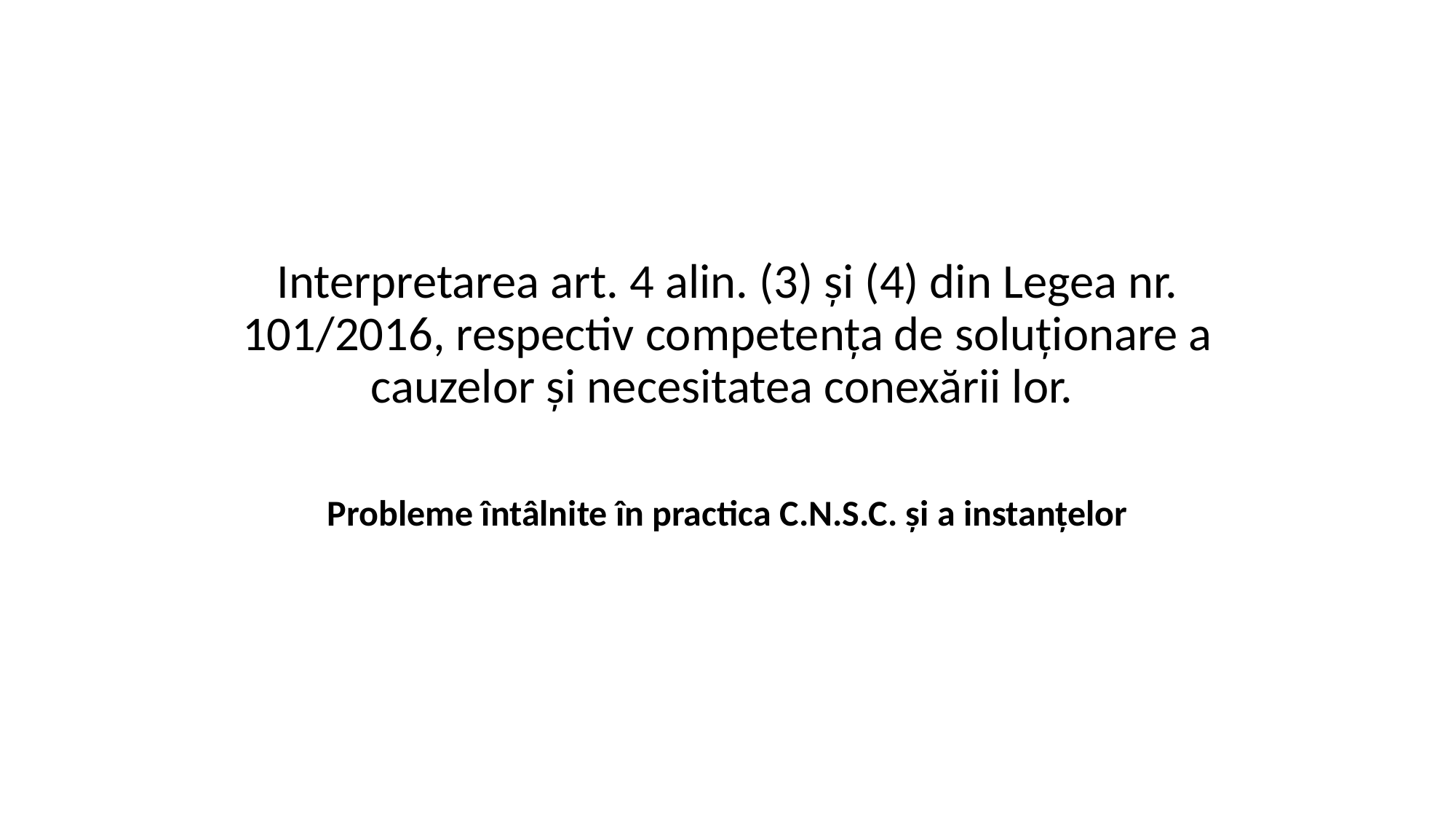

# Interpretarea art. 4 alin. (3) și (4) din Legea nr. 101/2016, respectiv competența de soluționare a cauzelor și necesitatea conexării lor.

Probleme întâlnite în practica C.N.S.C. și a instanțelor